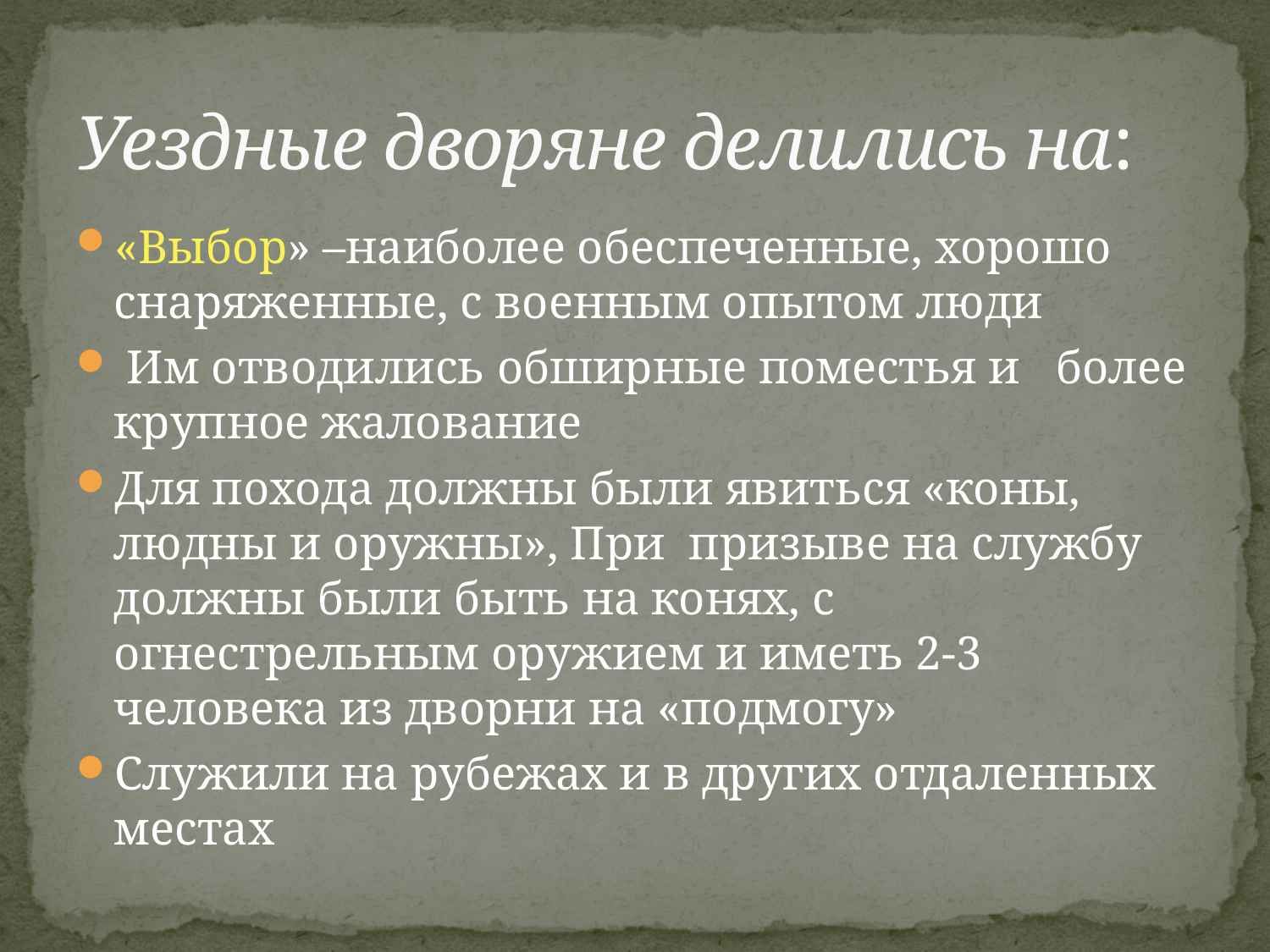

# Уездные дворяне делились на:
«Выбор» –наиболее обеспеченные, хорошо снаряженные, с военным опытом люди
 Им отводились обширные поместья и   более крупное жалование
Для похода должны были явиться «коны, людны и оружны», При  призыве на службу должны были быть на конях, с огнестрельным оружием и иметь 2-3 человека из дворни на «подмогу»
Служили на рубежах и в других отдаленных местах